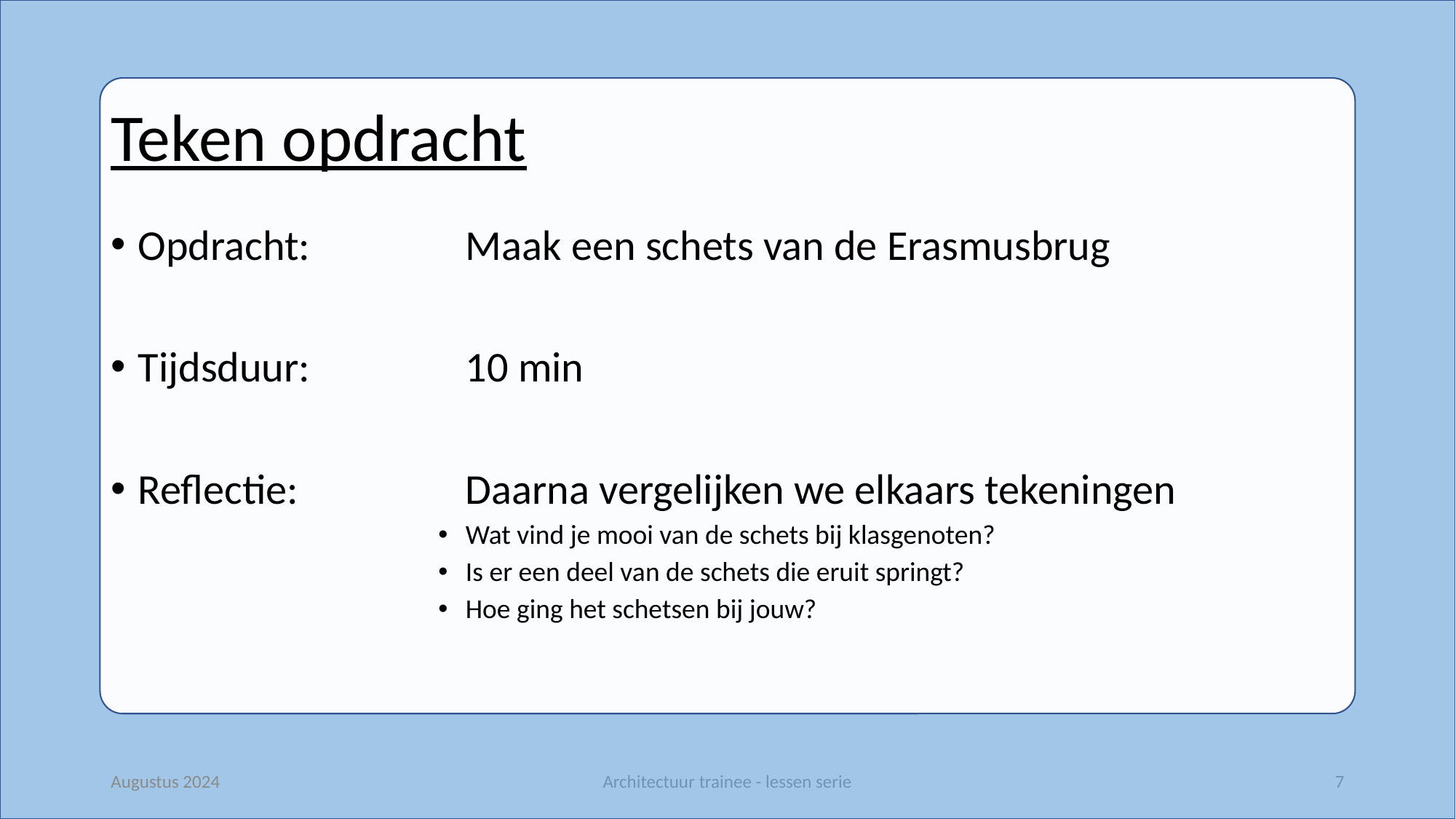

# Teken opdracht
Opdracht:		Maak een schets van de Erasmusbrug

Tijdsduur: 		10 min

Reflectie:		Daarna vergelijken we elkaars tekeningen
Wat vind je mooi van de schets bij klasgenoten?
Is er een deel van de schets die eruit springt?
Hoe ging het schetsen bij jouw?
Augustus 2024
Architectuur trainee - lessen serie
7